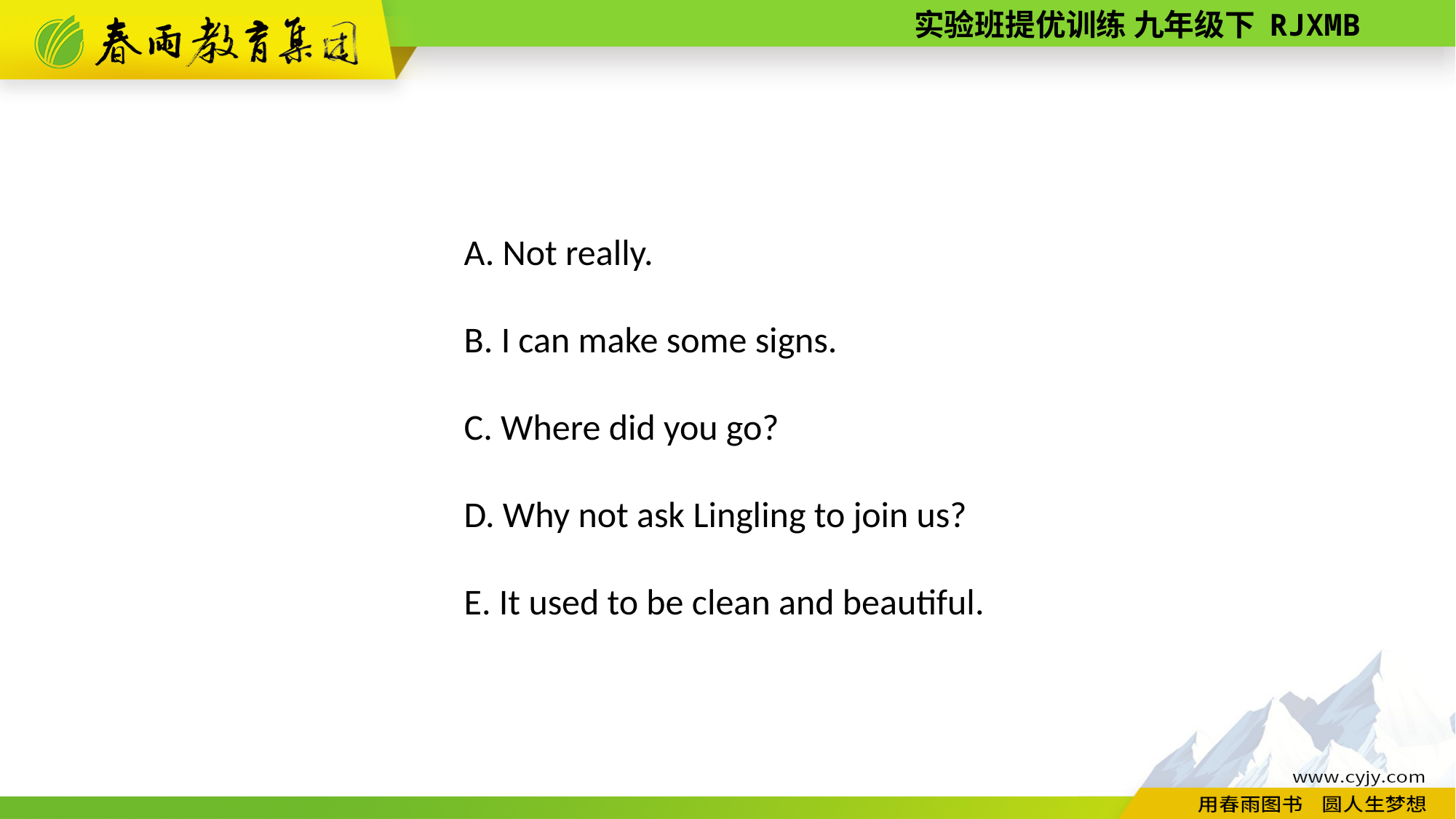

A. Not really.
B. I can make some signs.
C. Where did you go?
D. Why not ask Lingling to join us?
E. It used to be clean and beautiful.